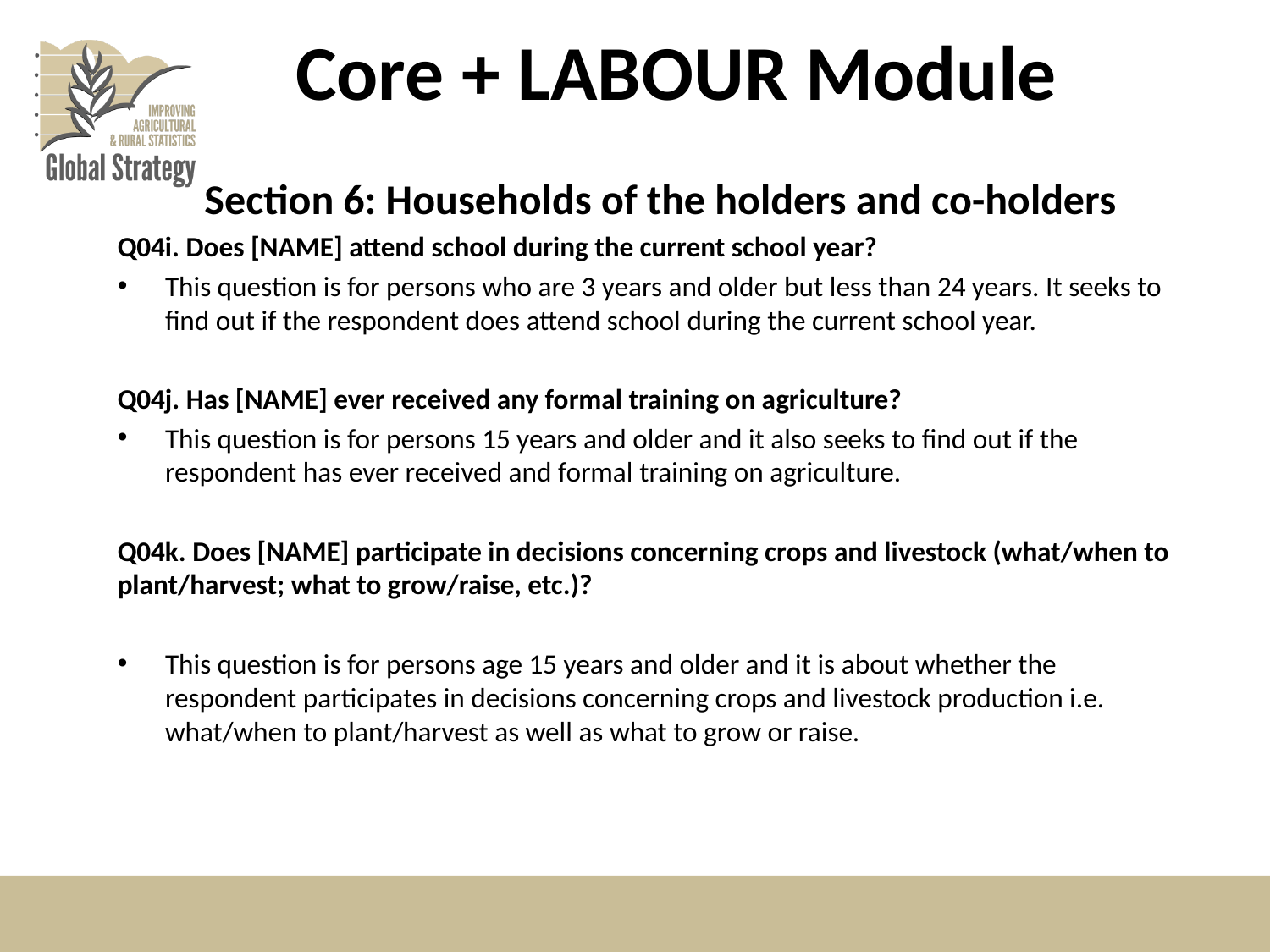

# Core + LABOUR Module
Section 6: Households of the holders and co-holders
Q04i. Does [NAME] attend school during the current school year?
This question is for persons who are 3 years and older but less than 24 years. It seeks to find out if the respondent does attend school during the current school year.

Q04j. Has [NAME] ever received any formal training on agriculture?
This question is for persons 15 years and older and it also seeks to find out if the respondent has ever received and formal training on agriculture.

Q04k. Does [NAME] participate in decisions concerning crops and livestock (what/when to plant/harvest; what to grow/raise, etc.)?

This question is for persons age 15 years and older and it is about whether the respondent participates in decisions concerning crops and livestock production i.e. what/when to plant/harvest as well as what to grow or raise.